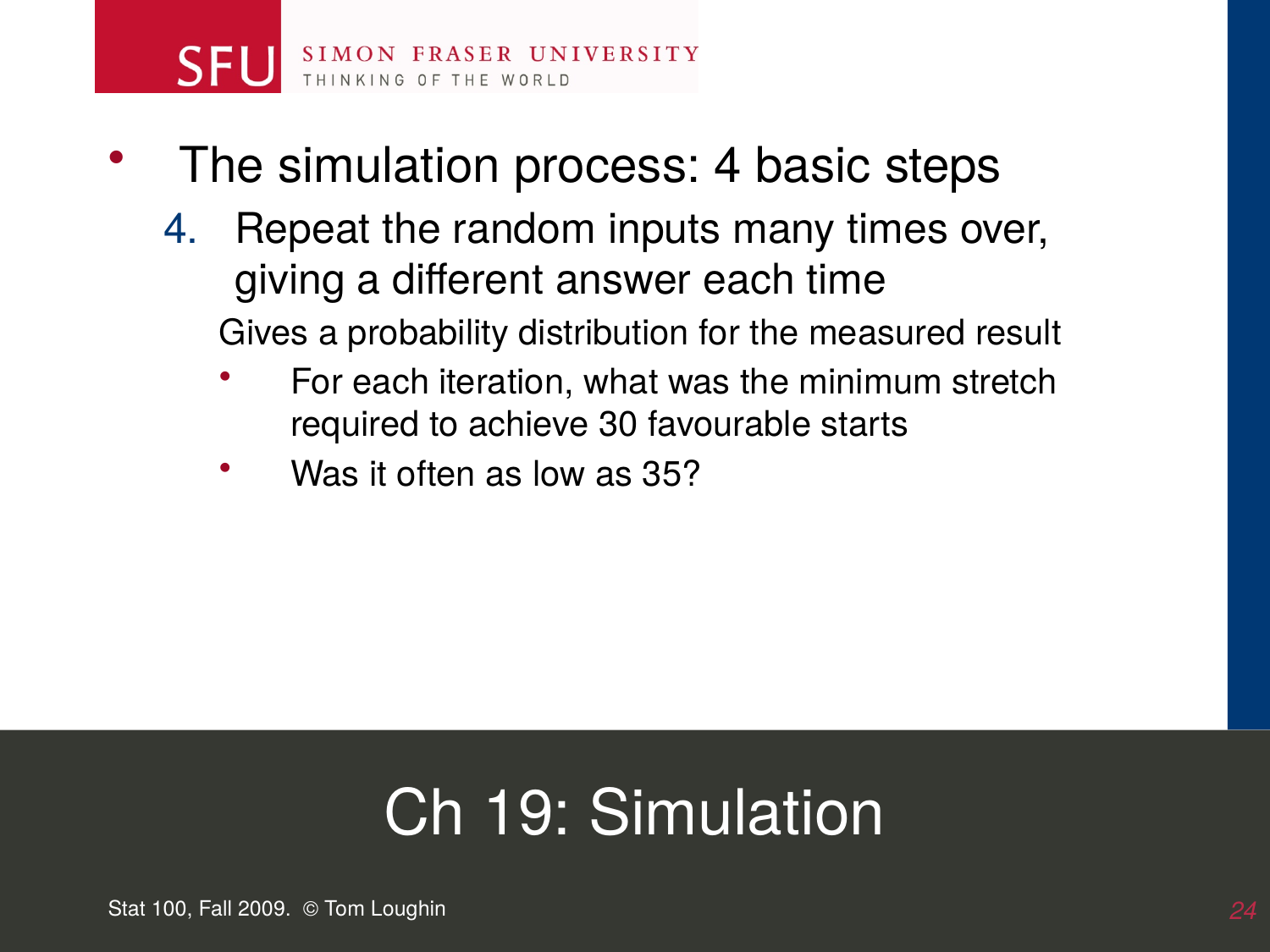

The simulation process: 4 basic steps
Repeat the random inputs many times over, giving a different answer each time
Gives a probability distribution for the measured result
For each iteration, what was the minimum stretch required to achieve 30 favourable starts
Was it often as low as 35?
# Ch 19: Simulation
Stat 100, Fall 2009.  © Tom Loughin
24